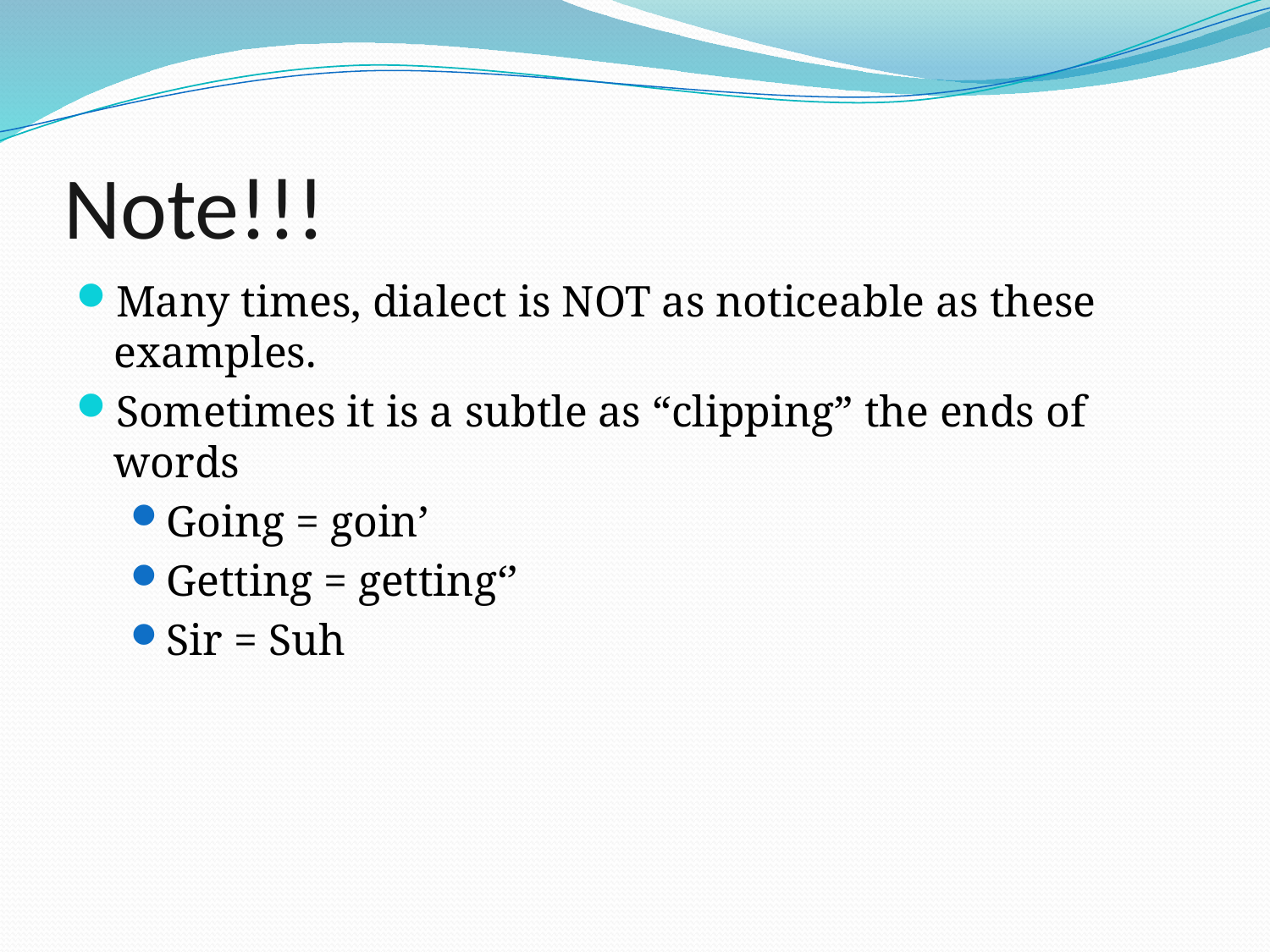

# Note!!!
Many times, dialect is NOT as noticeable as these examples.
Sometimes it is a subtle as “clipping” the ends of words
Going = goin’
Getting = getting‘’
Sir = Suh